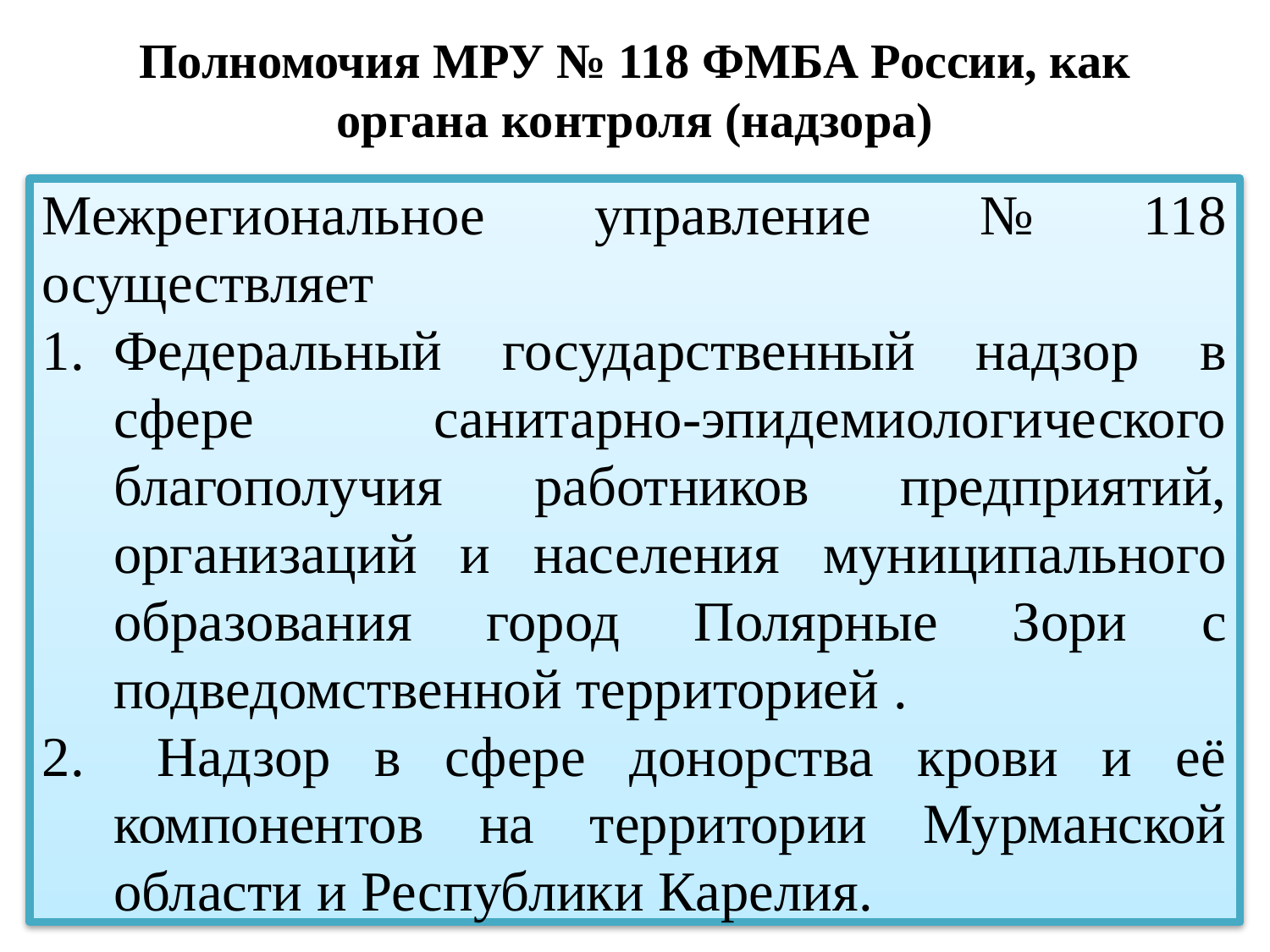

# Полномочия МРУ № 118 ФМБА России, как органа контроля (надзора)
Межрегиональное управление № 118 осуществляет
Федеральный государственный надзор в сфере санитарно-эпидемиологического благополучия работников предприятий, организаций и населения муниципального образования город Полярные Зори с подведомственной территорией .
 Надзор в сфере донорства крови и её компонентов на территории Мурманской области и Республики Карелия.
4